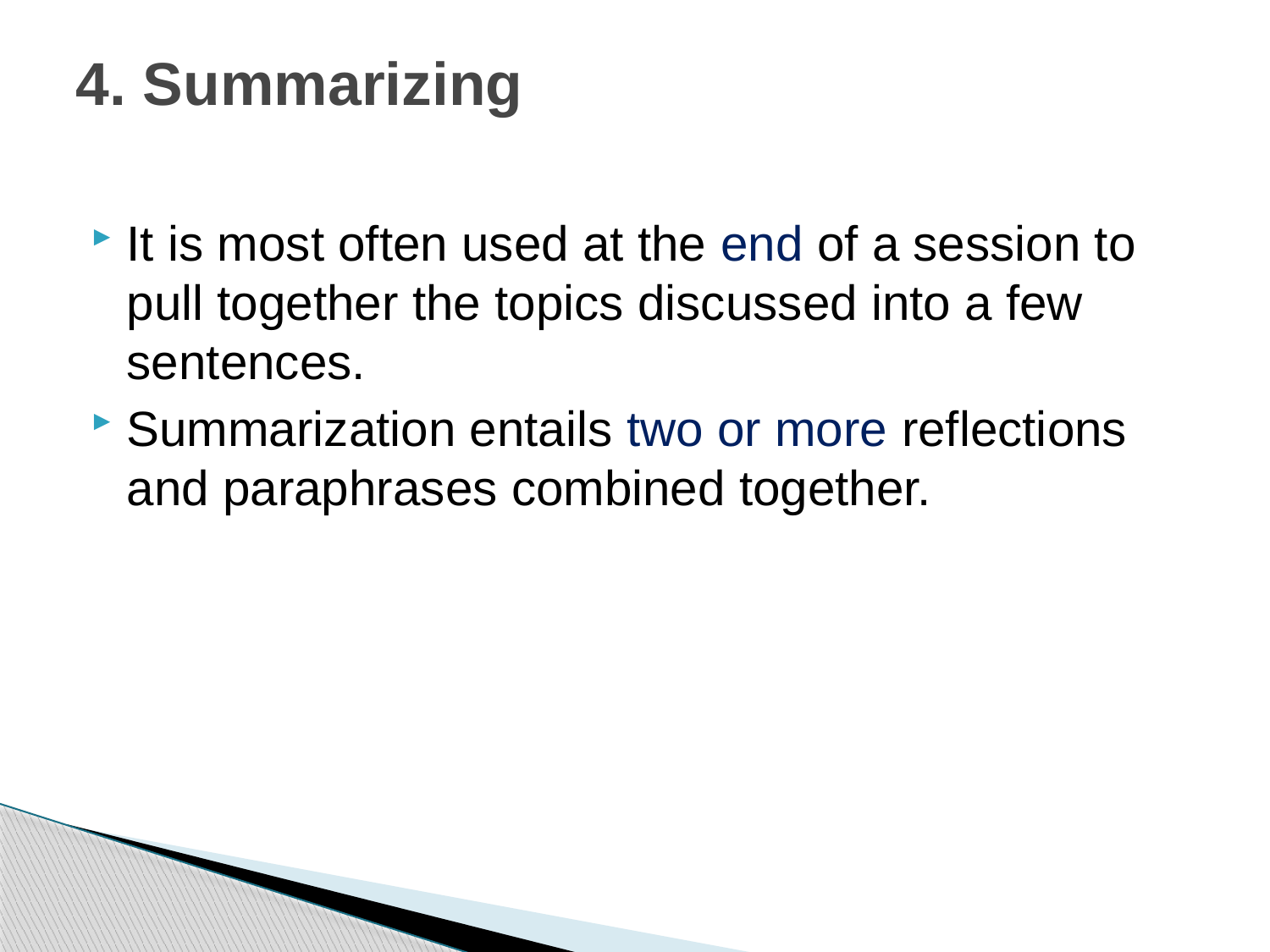

# 4. Summarizing
It is most often used at the end of a session to pull together the topics discussed into a few sentences.
Summarization entails two or more reflections and paraphrases combined together.